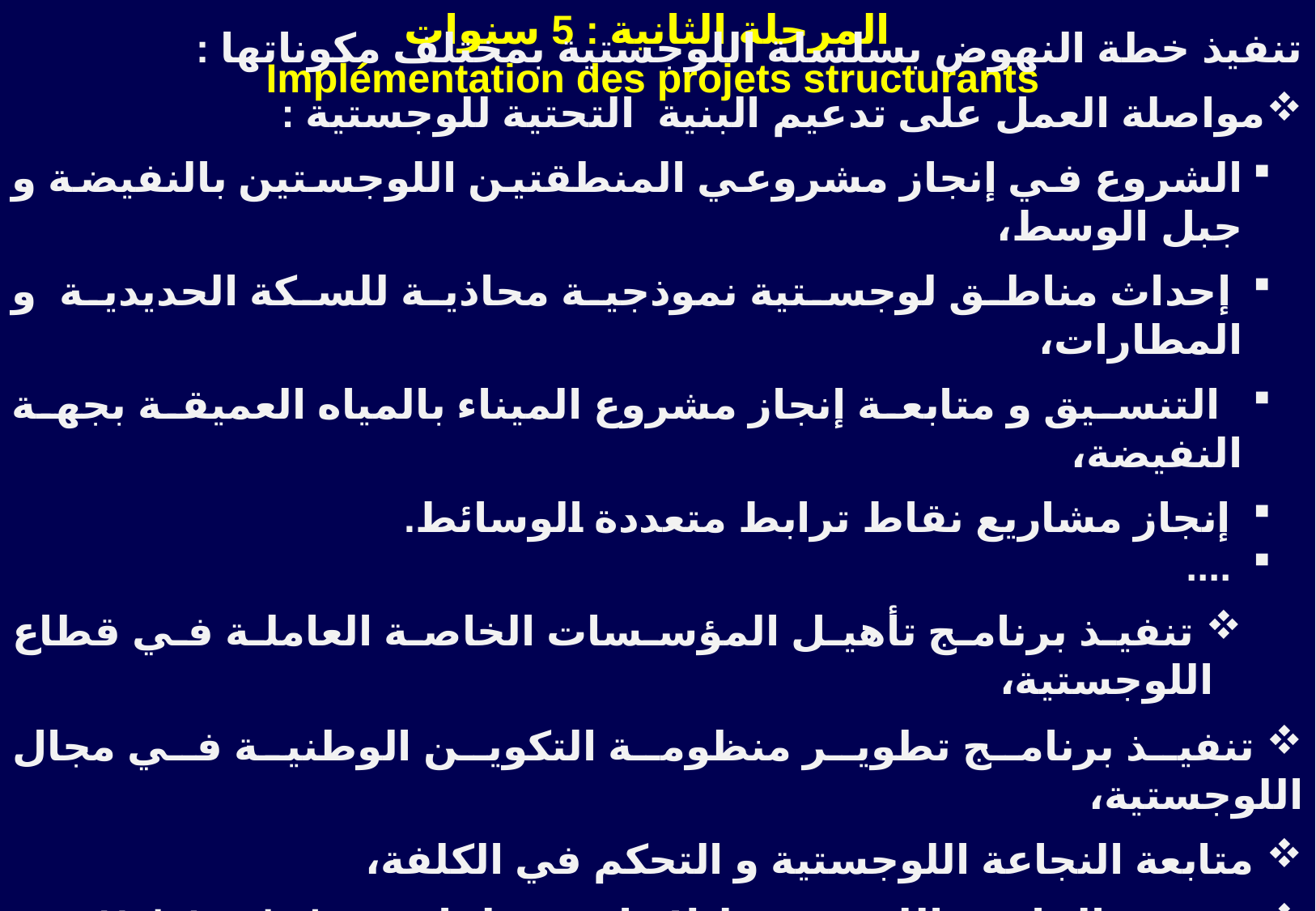

المرحلة الثانية : 5 سنوات
Implémentation des projets structurants
تنفيذ خطة النهوض بسلسلة اللوجستية بمختلف مكوناتها :

مواصلة العمل على تدعيم البنية  التحتية للوجستية :

الشروع في إنجاز مشروعي المنطقتين اللوجستين بالنفيضة و جبل الوسط،

 إحداث مناطق لوجستية نموذجية محاذية للسكة الحديدية  و المطارات،

  التنسيق و متابعة إنجاز مشروع الميناء بالمياه العميقة بجهة النفيضة،

 إنجاز مشاريع نقاط ترابط متعددة الوسائط.
 ....

 تنفيذ برنامج تأهيل المؤسسات الخاصة العاملة في قطاع اللوجستية،

 تنفيذ برنامج تطوير منظومة التكوين الوطنية في مجال اللوجستية،

 متابعة النجاعة اللوجستية و التحكم في الكلفة،

 تحسين الجاذبية اللوجستية لبلادنا   و جعلها « Hub Logistique »

  ….